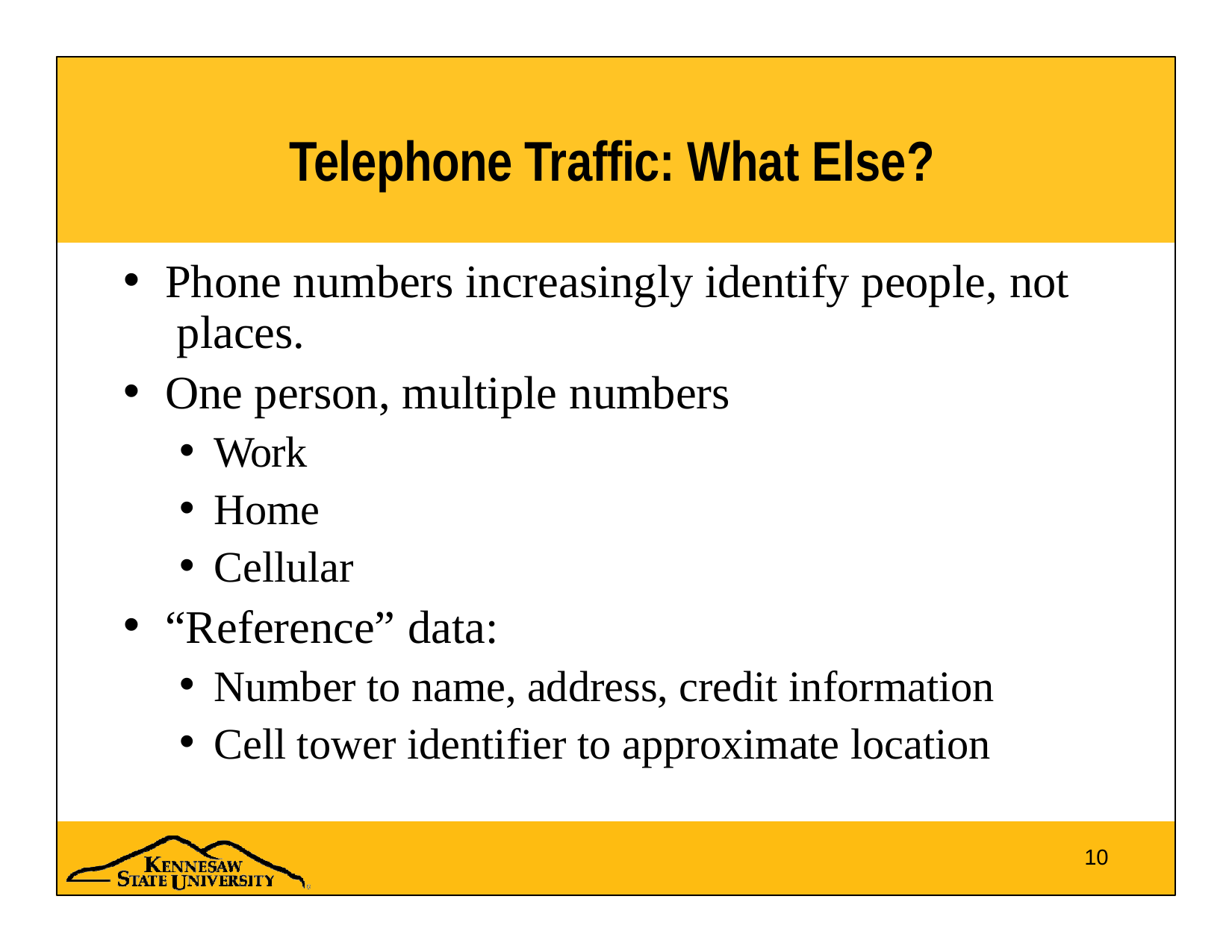

# Telephone Traffic: What Else?
Phone numbers increasingly identify people, not  places.
One person, multiple numbers
Work
Home
Cellular
“Reference” data:
Number to name, address, credit information
Cell tower identifier to approximate location

10